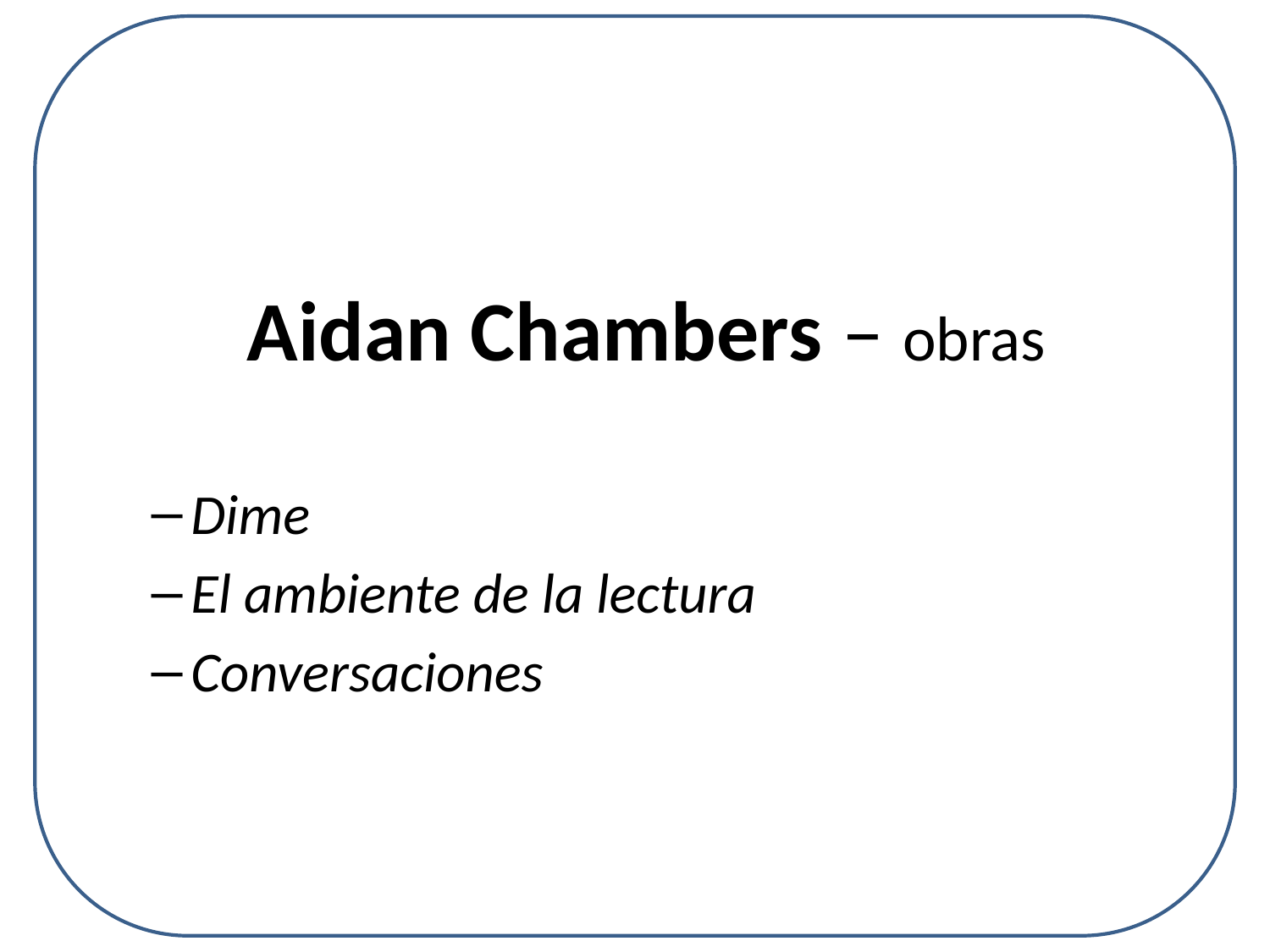

Aidan Chambers – obras

Dime
El ambiente de la lectura
Conversaciones